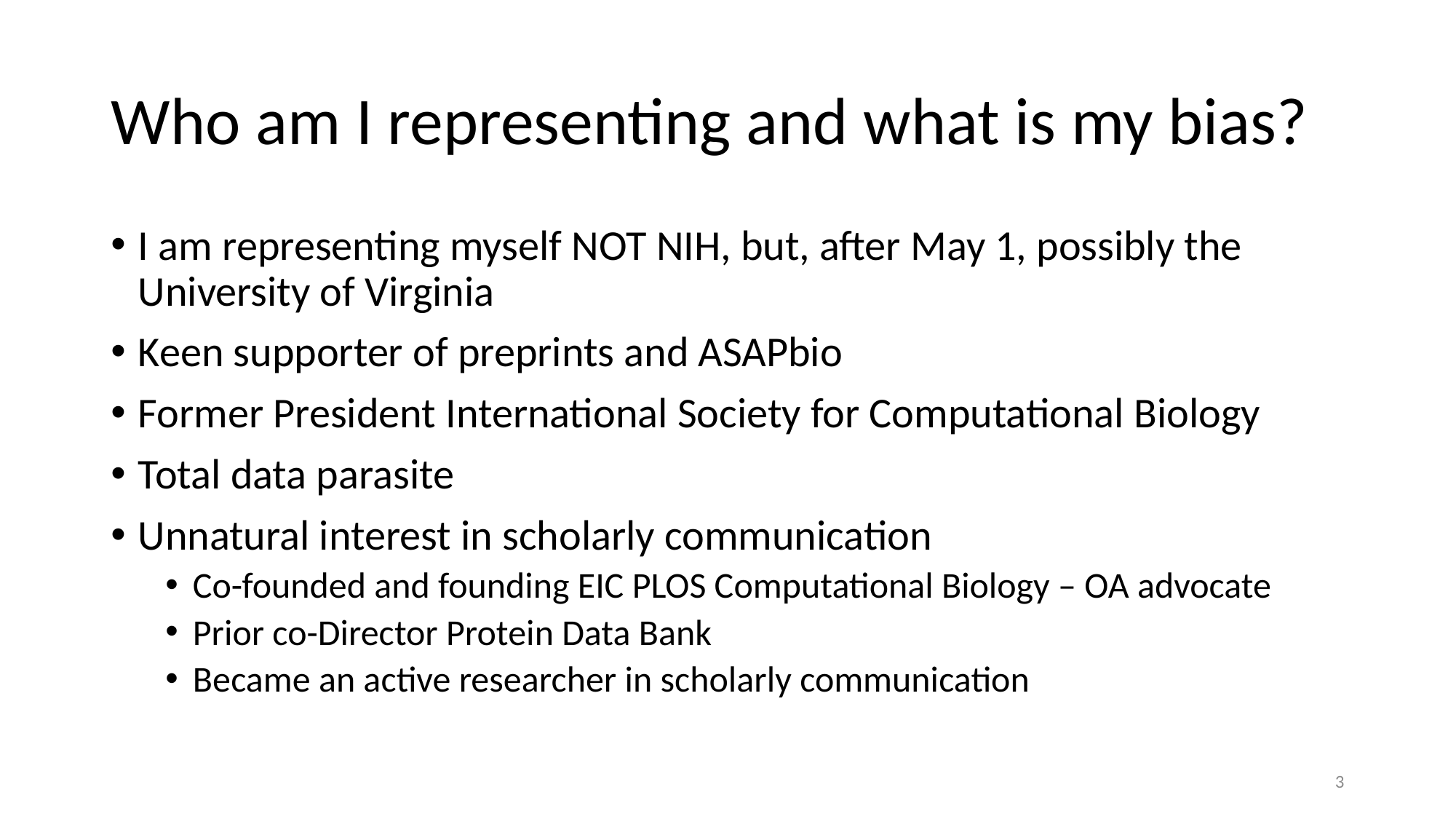

# Who am I representing and what is my bias?
I am representing myself NOT NIH, but, after May 1, possibly the University of Virginia
Keen supporter of preprints and ASAPbio
Former President International Society for Computational Biology
Total data parasite
Unnatural interest in scholarly communication
Co-founded and founding EIC PLOS Computational Biology – OA advocate
Prior co-Director Protein Data Bank
Became an active researcher in scholarly communication

3